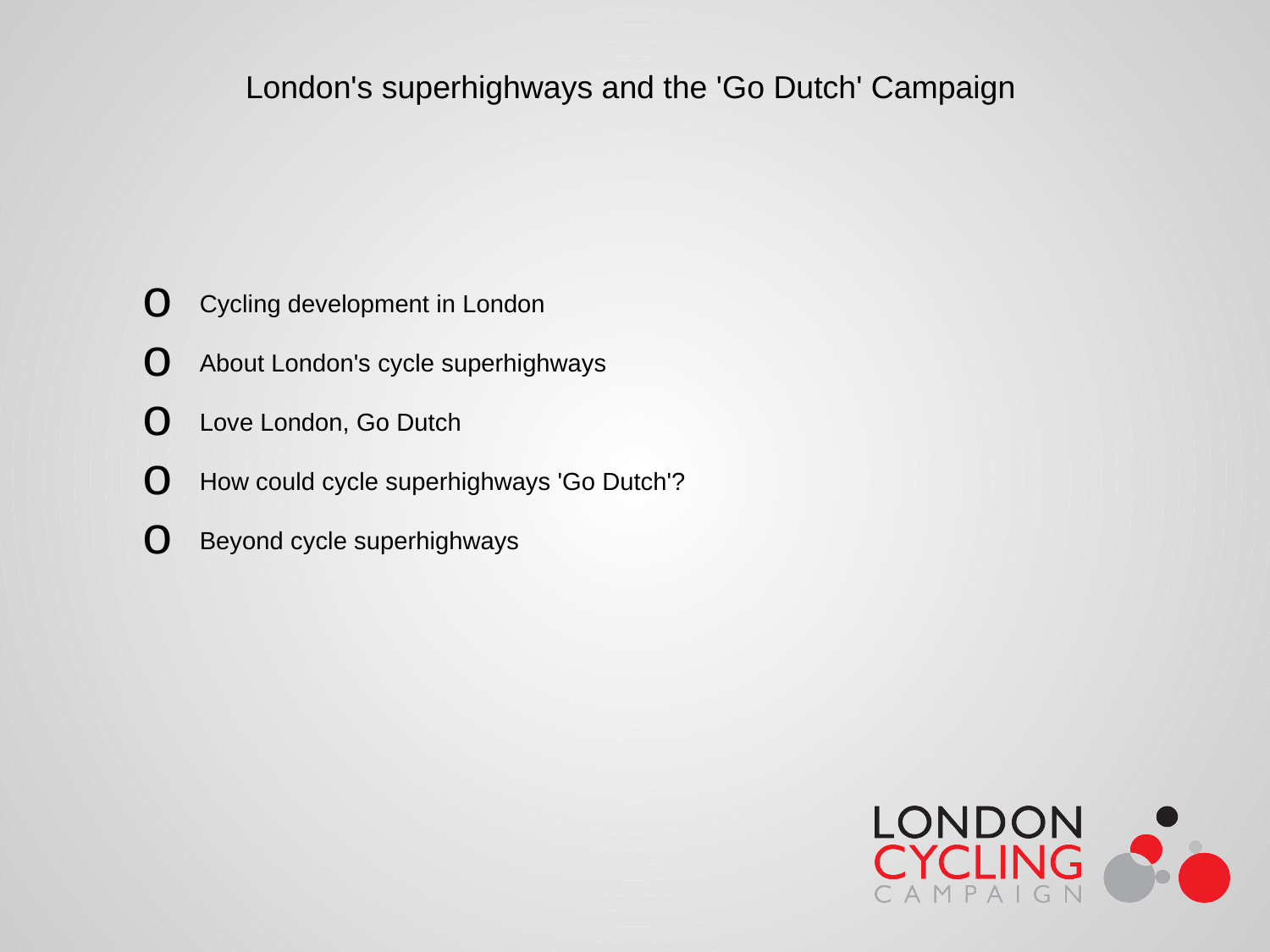

London's superhighways and the 'Go Dutch' Campaign
Cycling development in London
About London's cycle superhighways
Love London, Go Dutch
How could cycle superhighways 'Go Dutch'?
Beyond cycle superhighways